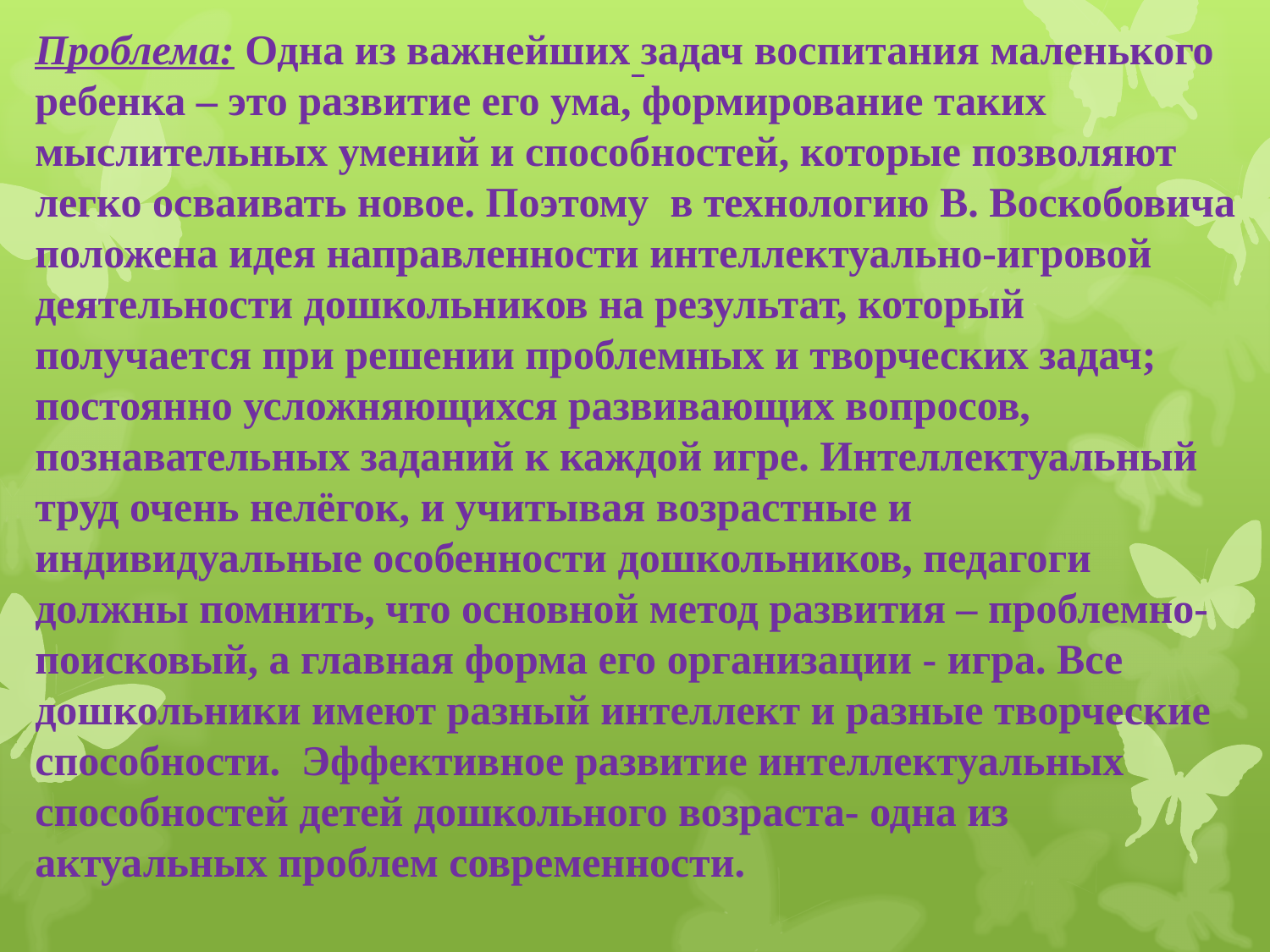

Проблема: Одна из важнейших задач воспитания маленького ребенка – это развитие его ума, формирование таких мыслительных умений и способностей, которые позволяют легко осваивать новое. Поэтому  в технологию В. Воскобовича положена идея направленности интеллектуально-игровой деятельности дошкольников на результат, который получается при решении проблемных и творческих задач; постоянно усложняющихся развивающих вопросов, познавательных заданий к каждой игре. Интеллектуальный труд очень нелёгок, и учитывая возрастные и индивидуальные особенности дошкольников, педагоги должны помнить, что основной метод развития – проблемно-поисковый, а главная форма его организации - игра. Все дошкольники имеют разный интеллект и разные творческие способности.  Эффективное развитие интеллектуальных способностей детей дошкольного возраста- одна из актуальных проблем современности.